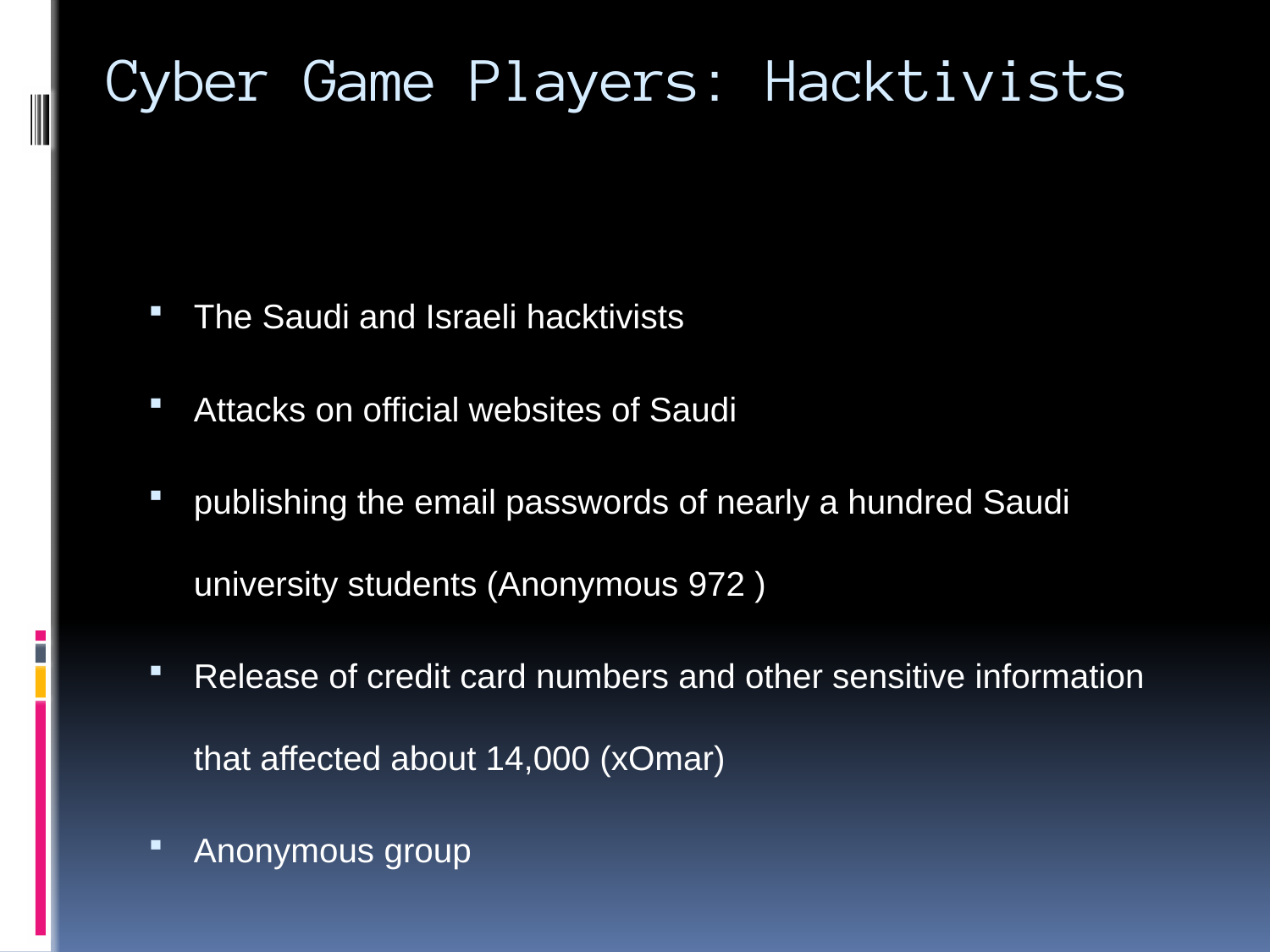

# Cyber Game Players: Hacktivists
The Saudi and Israeli hacktivists
Attacks on official websites of Saudi
publishing the email passwords of nearly a hundred Saudi university students (Anonymous 972 )
Release of credit card numbers and other sensitive information that affected about 14,000 (xOmar)
Anonymous group